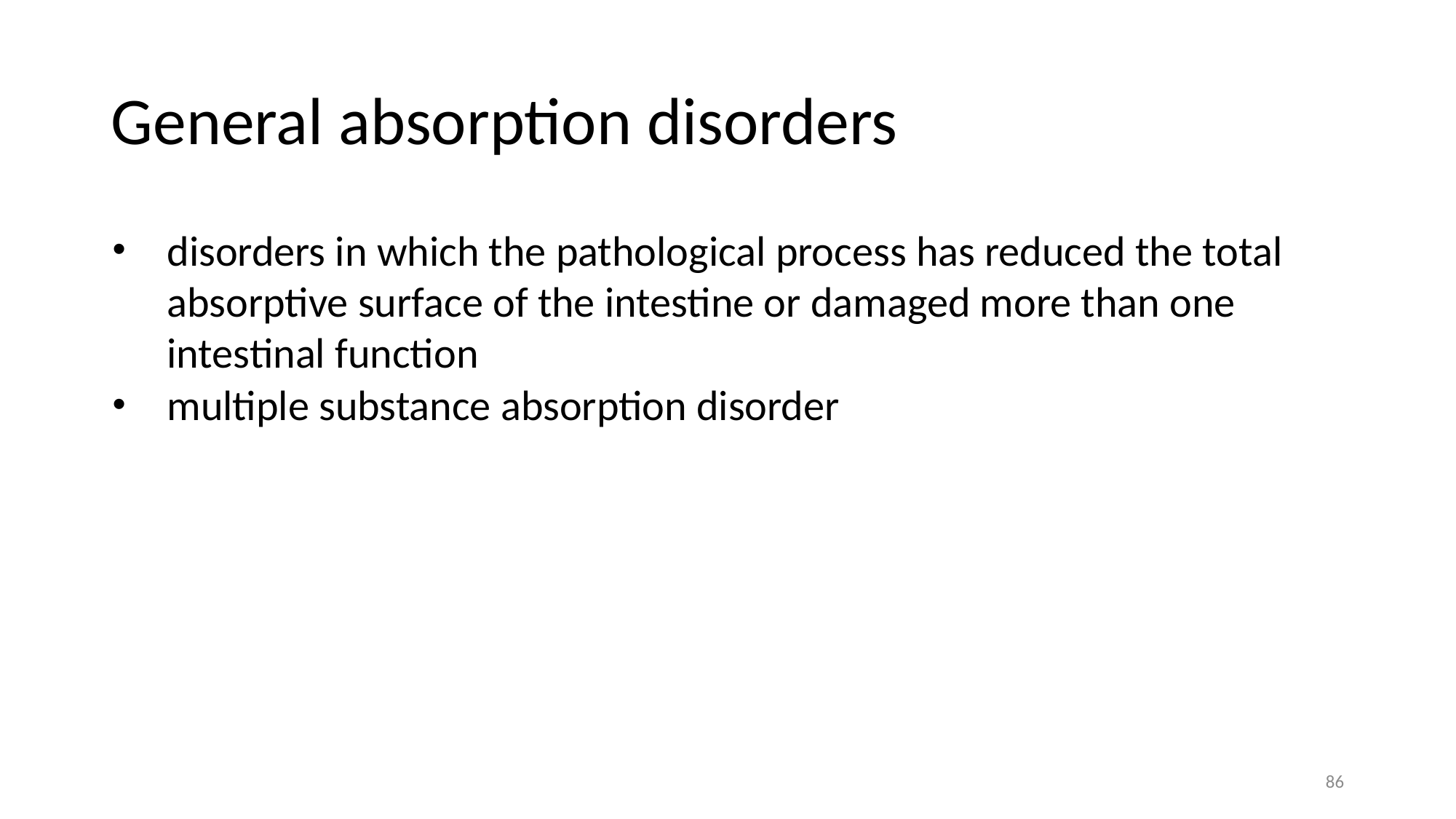

# General absorption disorders
disorders in which the pathological process has reduced the total absorptive surface of the intestine or damaged more than one intestinal function
multiple substance absorption disorder
86